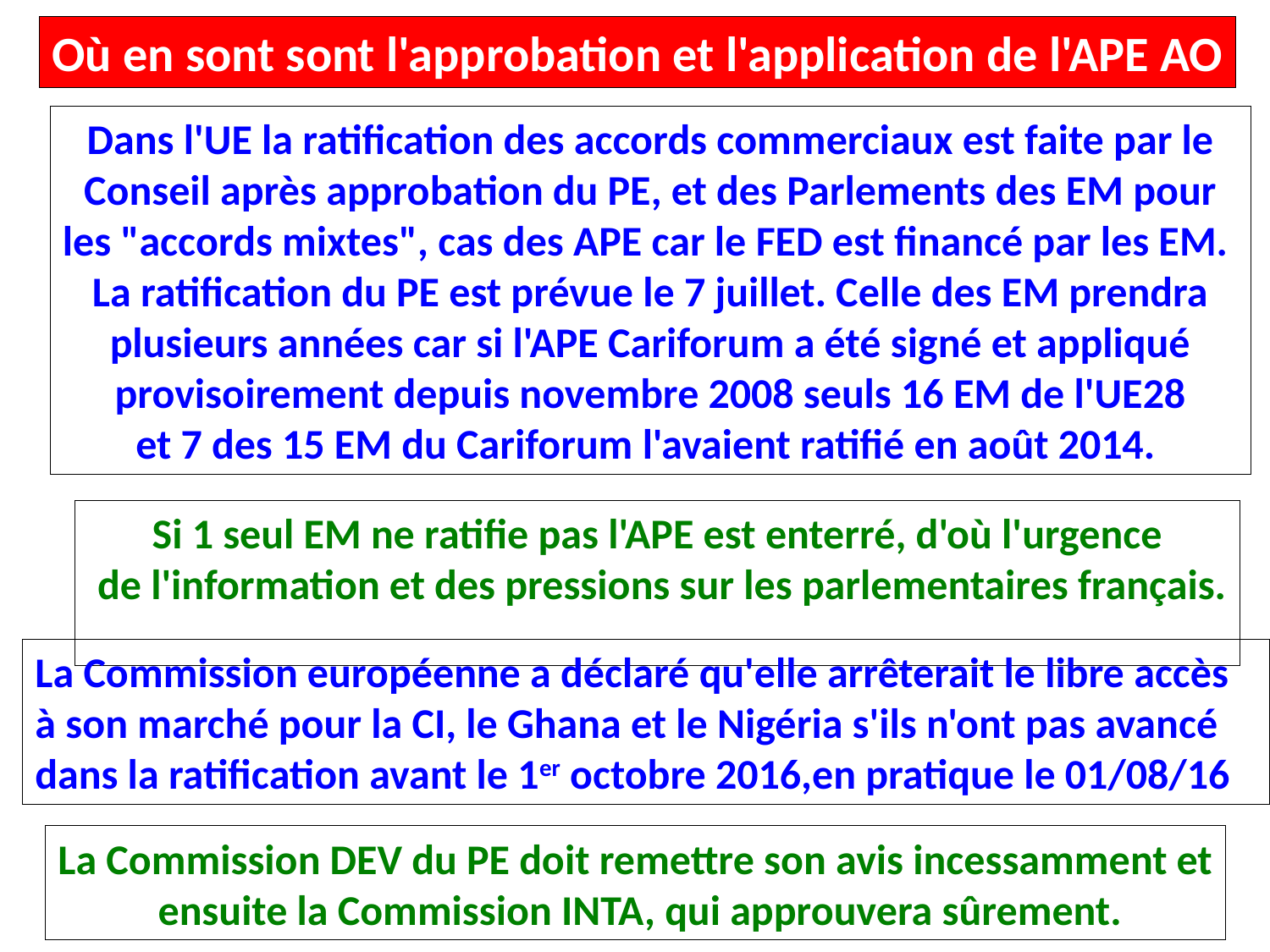

Où en sont sont l'approbation et l'application de l'APE AO
Dans l'UE la ratification des accords commerciaux est faite par le
Conseil après approbation du PE, et des Parlements des EM pour
les "accords mixtes", cas des APE car le FED est financé par les EM.
La ratification du PE est prévue le 7 juillet. Celle des EM prendra
plusieurs années car si l'APE Cariforum a été signé et appliqué
provisoirement depuis novembre 2008 seuls 16 EM de l'UE28
 et 7 des 15 EM du Cariforum l'avaient ratifié en août 2014.
Si 1 seul EM ne ratifie pas l'APE est enterré, d'où l'urgence
 de l'information et des pressions sur les parlementaires français.
La Commission européenne a déclaré qu'elle arrêterait le libre accès
à son marché pour la CI, le Ghana et le Nigéria s'ils n'ont pas avancé
dans la ratification avant le 1er octobre 2016,en pratique le 01/08/16
La Commission DEV du PE doit remettre son avis incessamment et
 ensuite la Commission INTA, qui approuvera sûrement.